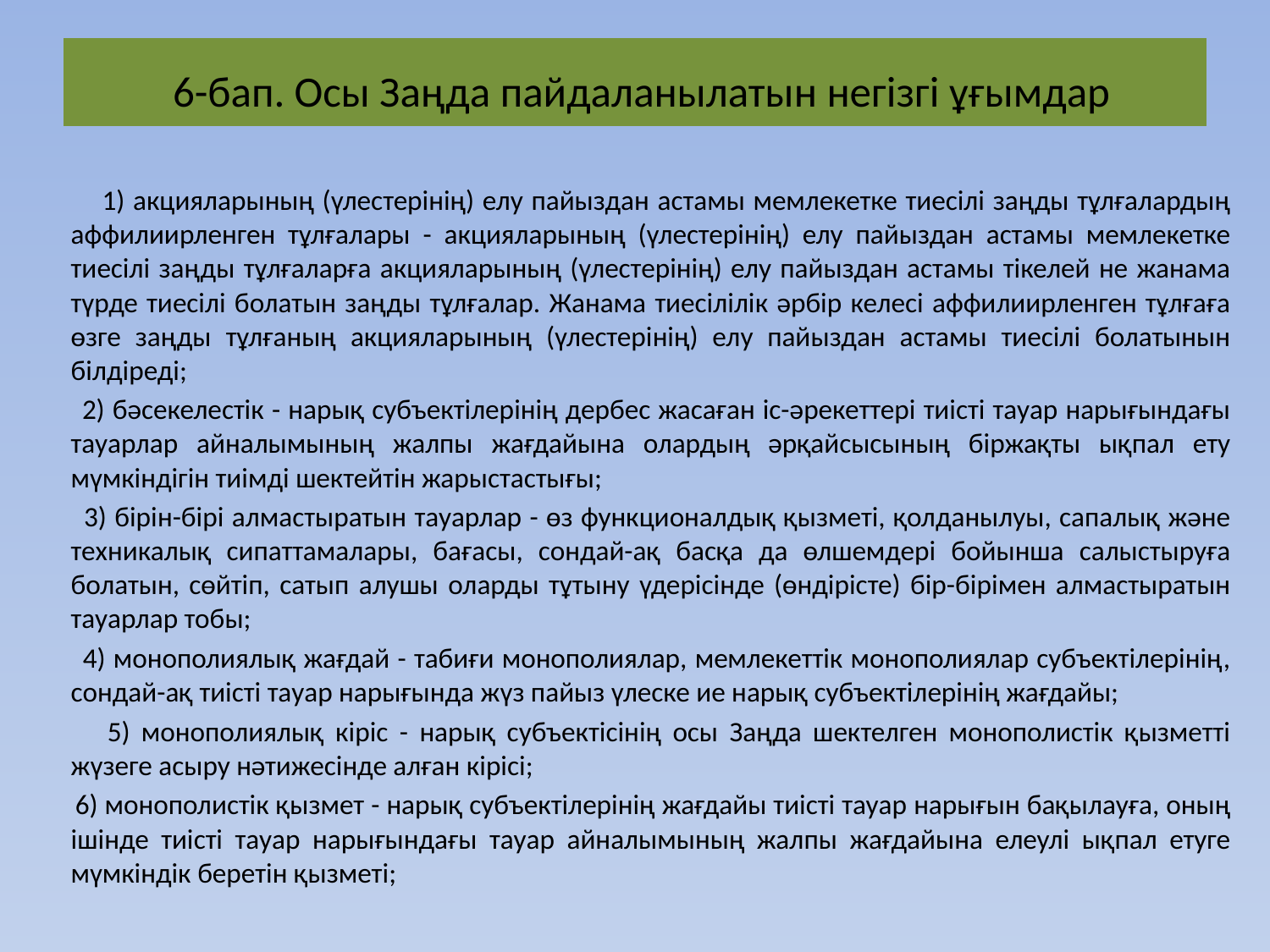

# 6-бап. Осы Заңда пайдаланылатын негізгі ұғымдар
         1) акцияларының (үлестерінің) елу пайыздан астамы мемлекетке тиесілі заңды тұлғалардың аффилиирленген тұлғалары - акцияларының (үлестерінің) елу пайыздан астамы мемлекетке тиесілі заңды тұлғаларға акцияларының (үлестерінің) елу пайыздан астамы тікелей не жанама түрде тиесілі болатын заңды тұлғалар. Жанама тиесілілік әрбір келесі аффилиирленген тұлғаға өзге заңды тұлғаның акцияларының (үлестерінің) елу пайыздан астамы тиесілі болатынын білдіреді;
       2) бәсекелестік - нарық субъектілерінің дербес жасаған іс-әрекеттері тиісті тауар нарығындағы тауарлар айналымының жалпы жағдайына олардың әрқайсысының біржақты ықпал ету мүмкіндігін тиімді шектейтін жарыстастығы;
       3) бірін-бірі алмастыратын тауарлар - өз функционалдық қызметі, қолданылуы, сапалық және техникалық сипаттамалары, бағасы, сондай-ақ басқа да өлшемдері бойынша салыстыруға болатын, сөйтіп, сатып алушы оларды тұтыну үдерісінде (өндірісте) бір-бірімен алмастыратын тауарлар тобы;
       4) монополиялық жағдай - табиғи монополиялар, мемлекеттік монополиялар субъектілерінің, сондай-ақ тиісті тауар нарығында жүз пайыз үлеске ие нарық субъектілерінің жағдайы;
       5) монополиялық кіріс - нарық субъектісінің осы Заңда шектелген монополистік қызметті жүзеге асыру нәтижесінде алған кірісі;
       6) монополистік қызмет - нарық субъектілерінің жағдайы тиісті тауар нарығын бақылауға, оның ішінде тиісті тауар нарығындағы тауар айналымының жалпы жағдайына елеулі ықпал етуге мүмкіндік беретін қызметі;